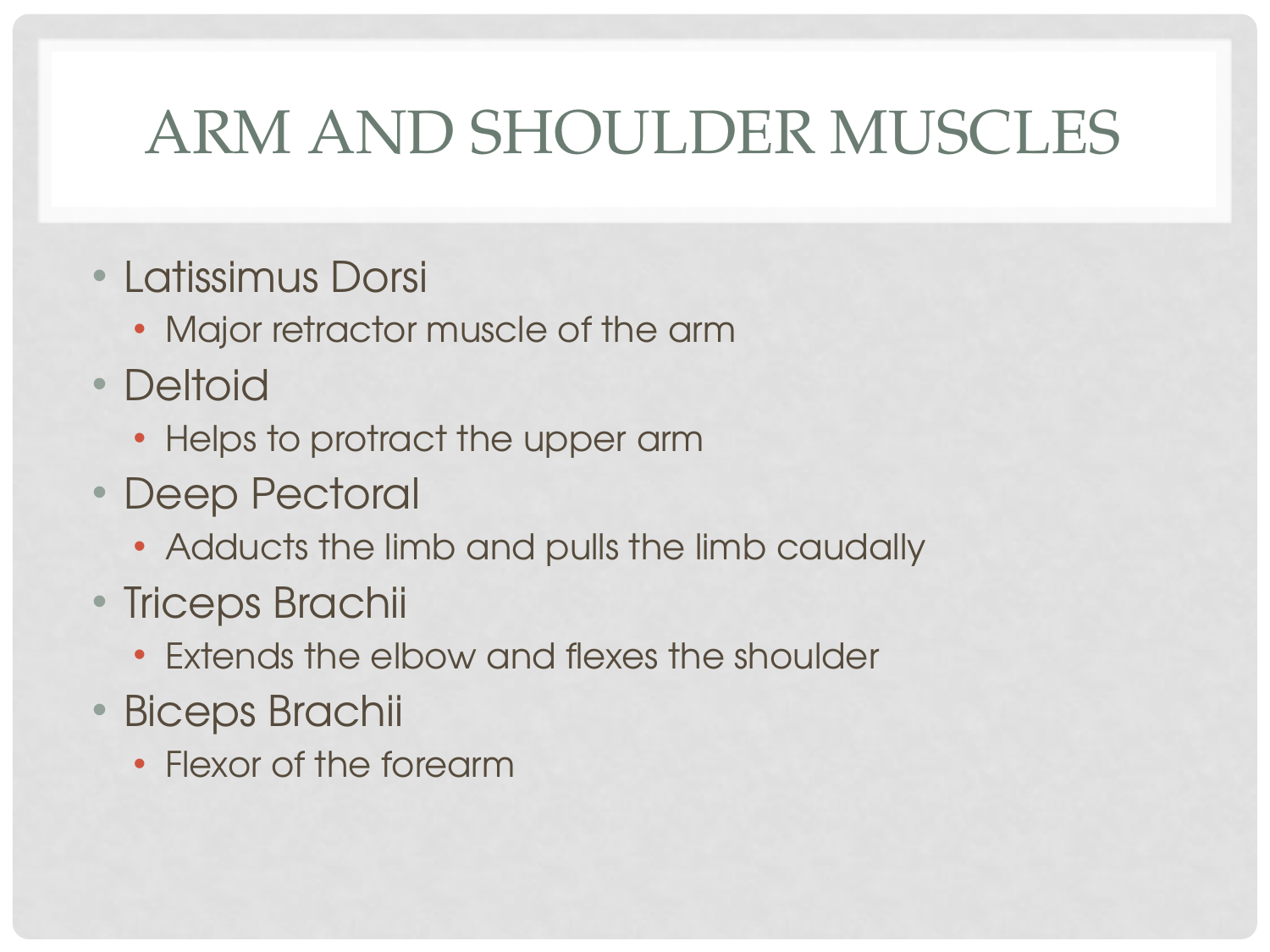

# Arm and shoulder muscles
Latissimus Dorsi
Major retractor muscle of the arm
Deltoid
Helps to protract the upper arm
Deep Pectoral
Adducts the limb and pulls the limb caudally
Triceps Brachii
Extends the elbow and flexes the shoulder
Biceps Brachii
Flexor of the forearm